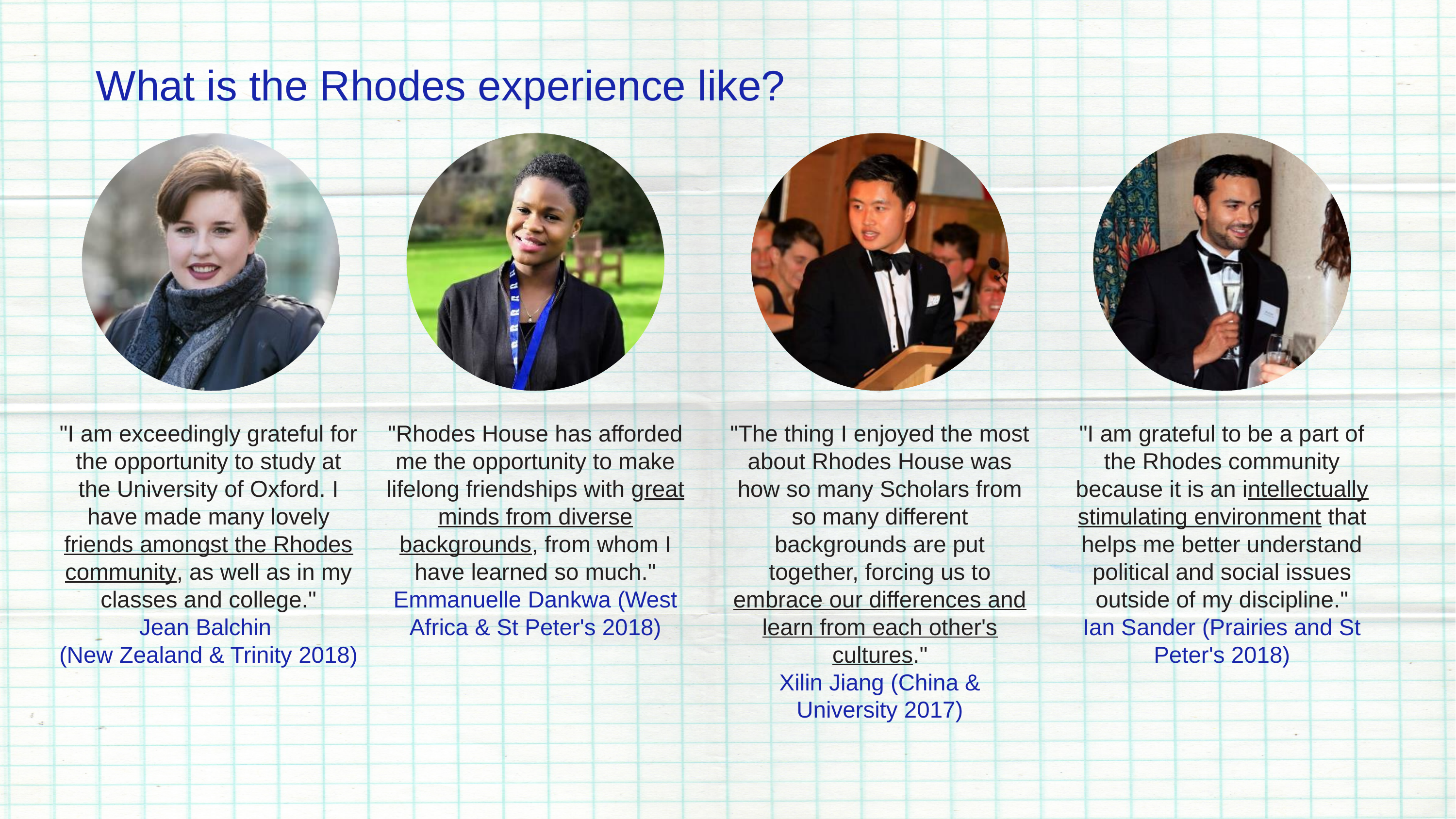

What is the Rhodes experience like?

"I am exceedingly grateful for the opportunity to study at the University of Oxford. I have made many lovely friends amongst the Rhodes community, as well as in my classes and college."
Jean Balchin
(New Zealand & Trinity 2018)

"Rhodes House has afforded me the opportunity to make lifelong friendships with great minds from diverse backgrounds, from whom I have learned so much."
Emmanuelle Dankwa (West Africa & St Peter's 2018)

"The thing I enjoyed the most about Rhodes House was how so many Scholars from so many different backgrounds are put together, forcing us to embrace our differences and learn from each other's cultures."
Xilin Jiang (China & University 2017)

"I am grateful to be a part of the Rhodes community because it is an intellectually stimulating environment that helps me better understand political and social issues outside of my discipline."
Ian Sander (Prairies and St Peter's 2018)